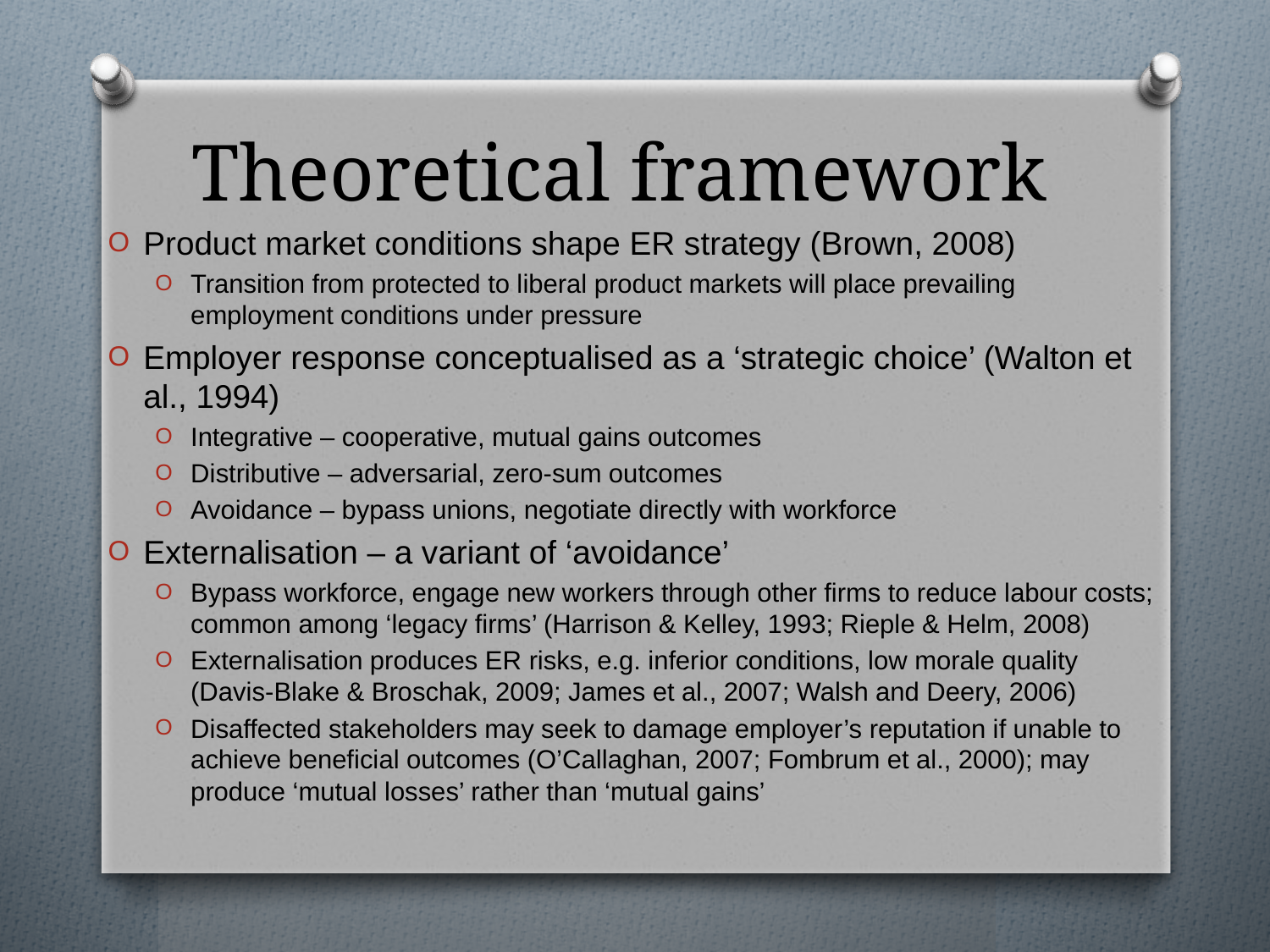

# Theoretical framework
Product market conditions shape ER strategy (Brown, 2008)
Transition from protected to liberal product markets will place prevailing employment conditions under pressure
Employer response conceptualised as a ‘strategic choice’ (Walton et al., 1994)
Integrative – cooperative, mutual gains outcomes
Distributive – adversarial, zero-sum outcomes
Avoidance – bypass unions, negotiate directly with workforce
Externalisation – a variant of ‘avoidance’
Bypass workforce, engage new workers through other firms to reduce labour costs; common among ‘legacy firms’ (Harrison & Kelley, 1993; Rieple & Helm, 2008)
Externalisation produces ER risks, e.g. inferior conditions, low morale quality (Davis-Blake & Broschak, 2009; James et al., 2007; Walsh and Deery, 2006)
Disaffected stakeholders may seek to damage employer’s reputation if unable to achieve beneficial outcomes (O’Callaghan, 2007; Fombrum et al., 2000); may produce ‘mutual losses’ rather than ‘mutual gains’